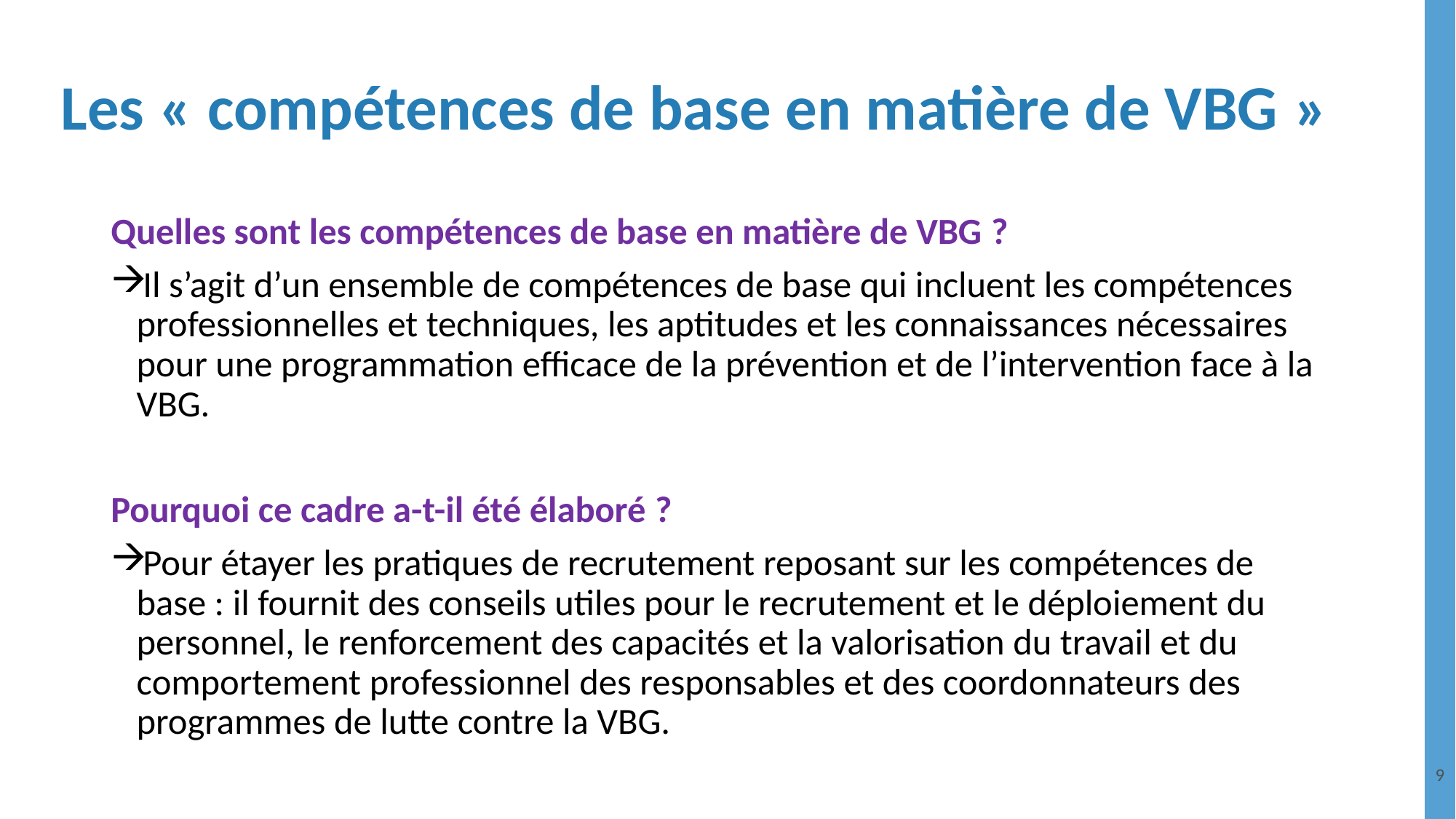

# Les « compétences de base en matière de VBG »
Quelles sont les compétences de base en matière de VBG ?
Il s’agit d’un ensemble de compétences de base qui incluent les compétences professionnelles et techniques, les aptitudes et les connaissances nécessaires pour une programmation efficace de la prévention et de l’intervention face à la VBG.

Pourquoi ce cadre a-t-il été élaboré ?
Pour étayer les pratiques de recrutement reposant sur les compétences de base : il fournit des conseils utiles pour le recrutement et le déploiement du personnel, le renforcement des capacités et la valorisation du travail et du comportement professionnel des responsables et des coordonnateurs des programmes de lutte contre la VBG.